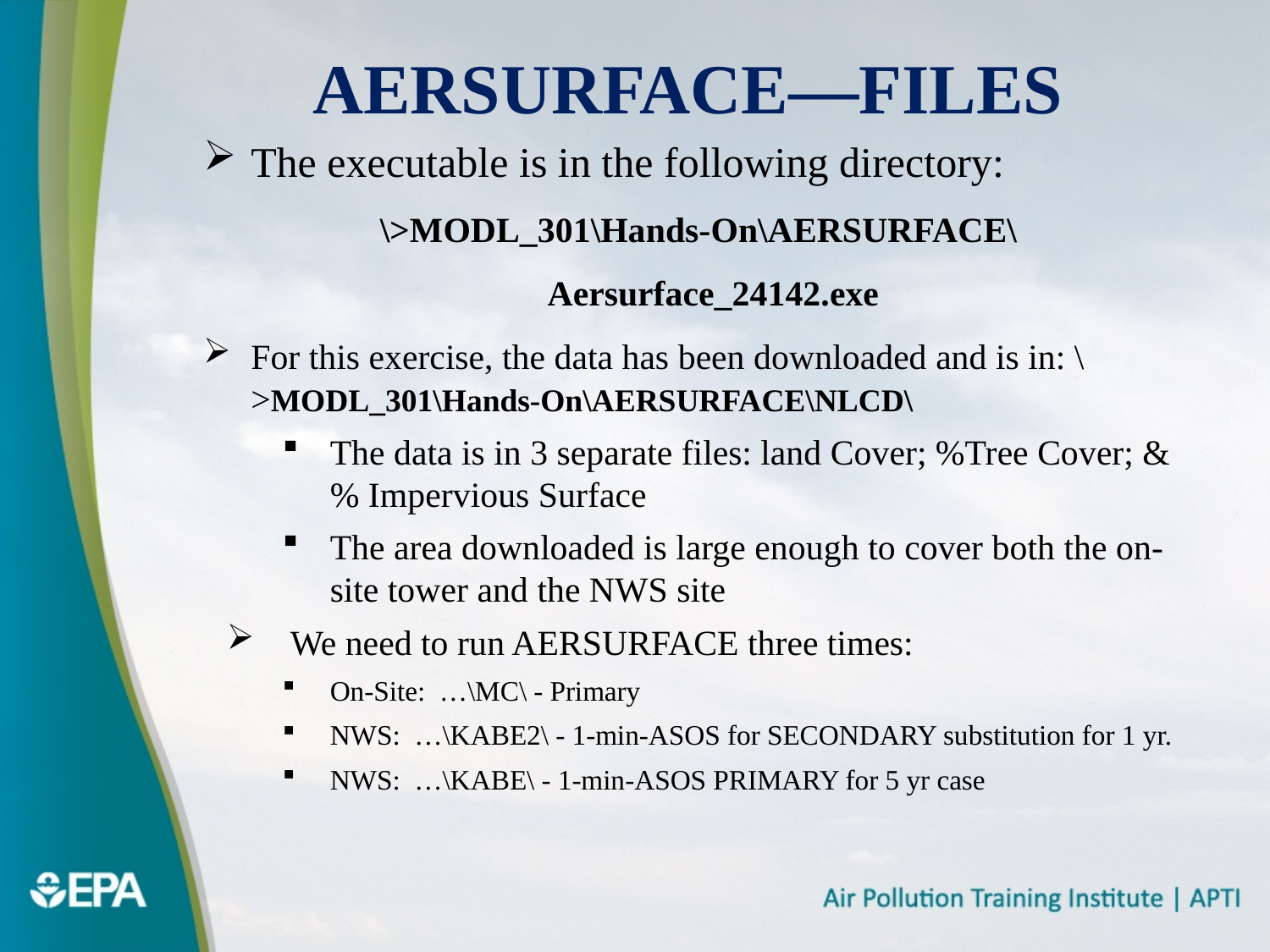

# AERSURFACE—Files
The executable is in the following directory:
\>MODL_301\Hands-On\AERSURFACE\
Aersurface_24142.exe
For this exercise, the data has been downloaded and is in: \>MODL_301\Hands-On\AERSURFACE\NLCD\
The data is in 3 separate files: land Cover; %Tree Cover; & % Impervious Surface
The area downloaded is large enough to cover both the on-site tower and the NWS site
We need to run AERSURFACE three times:
On-Site:  …\MC\ - Primary
NWS:  …\KABE2\ - 1-min-ASOS for SECONDARY substitution for 1 yr.
NWS:  …\KABE\ - 1-min-ASOS PRIMARY for 5 yr case